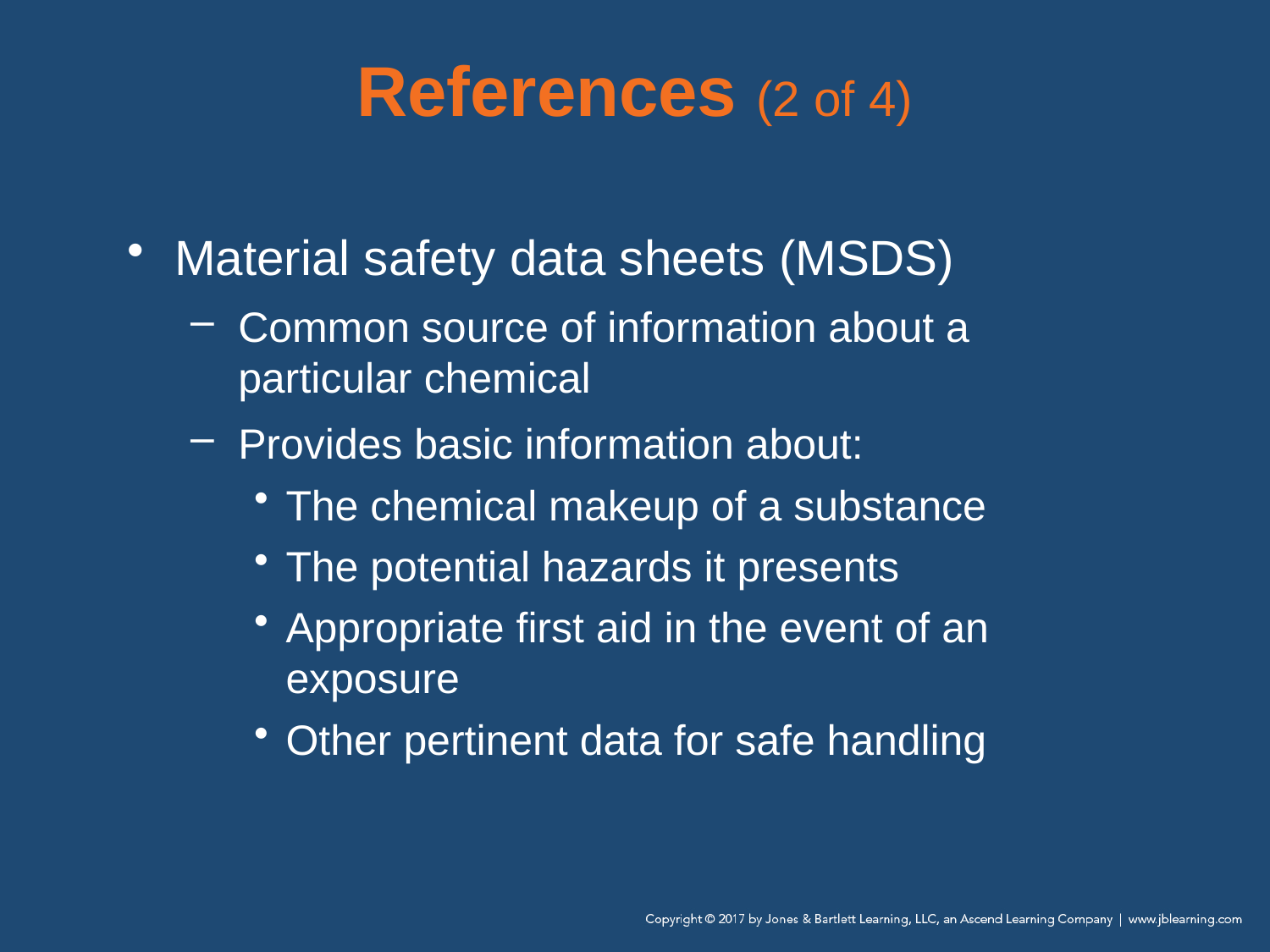

# References (2 of 4)
Material safety data sheets (MSDS)
Common source of information about a particular chemical
Provides basic information about:
The chemical makeup of a substance
The potential hazards it presents
Appropriate first aid in the event of an exposure
Other pertinent data for safe handling